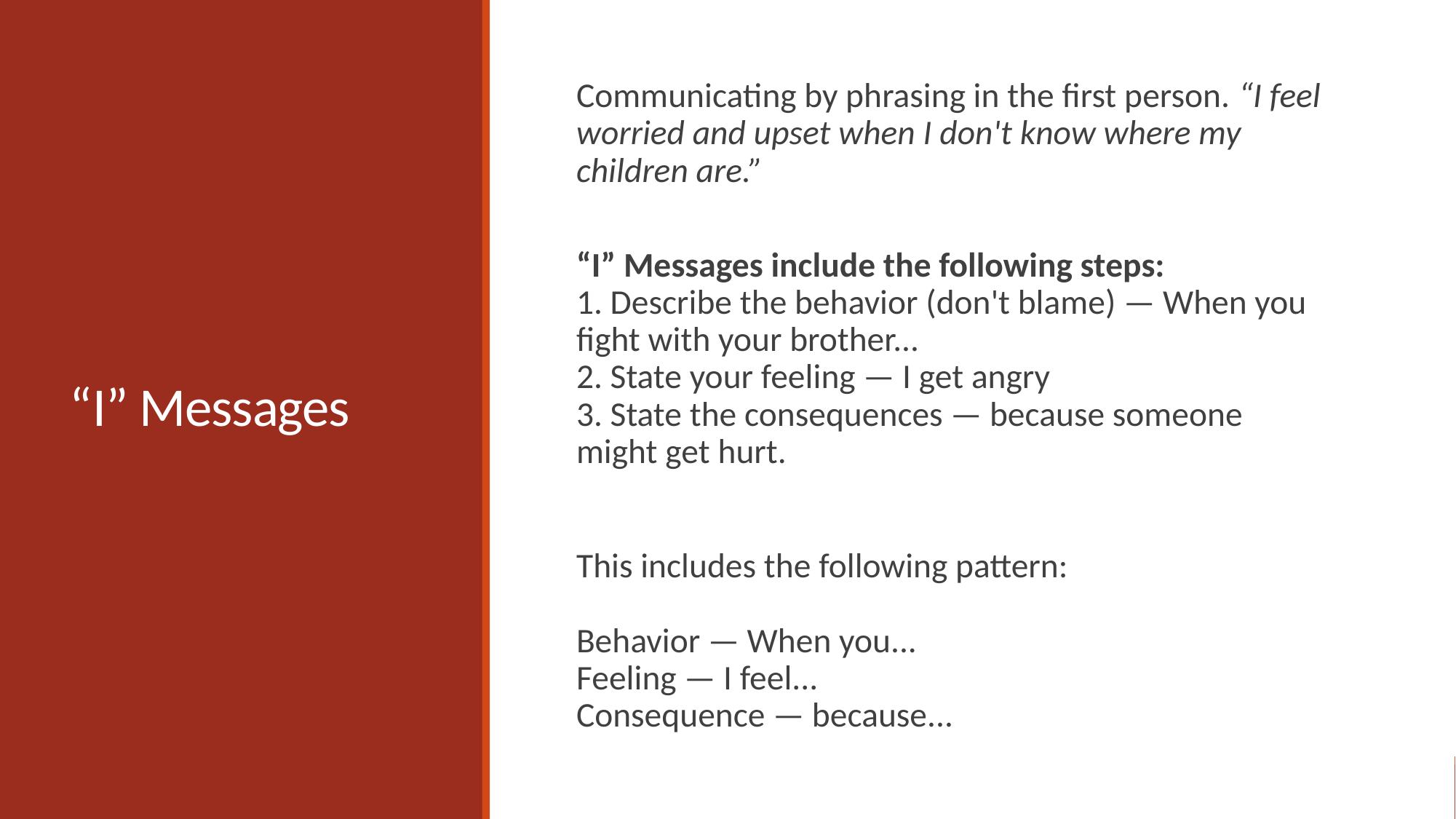

# “I” Messages
Communicating by phrasing in the first person. “I feel worried and upset when I don't know where my children are.”
“I” Messages include the following steps:
1. Describe the behavior (don't blame) — When you fight with your brother...
2. State your feeling — I get angry
3. State the consequences — because someone might get hurt.

This includes the following pattern:
Behavior — When you...
Feeling — I feel...
Consequence — because...